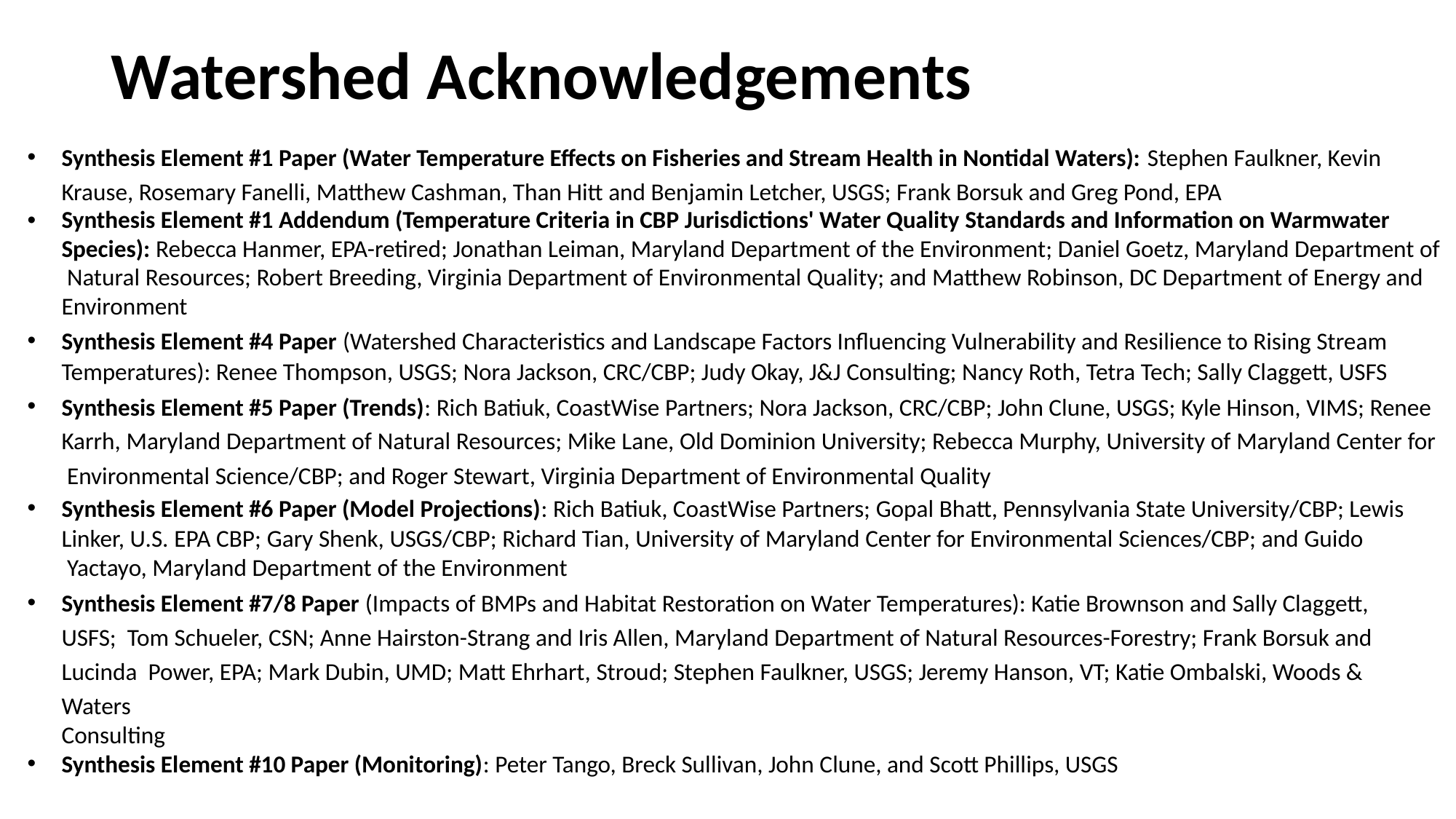

# Watershed Acknowledgements
Synthesis Element #1 Paper (Water Temperature Effects on Fisheries and Stream Health in Nontidal Waters): Stephen Faulkner, Kevin  Krause, Rosemary Fanelli, Matthew Cashman, Than Hitt and Benjamin Letcher, USGS; Frank Borsuk and Greg Pond, EPA
Synthesis Element #1 Addendum (Temperature Criteria in CBP Jurisdictions' Water Quality Standards and Information on Warmwater  Species): Rebecca Hanmer, EPA-retired; Jonathan Leiman, Maryland Department of the Environment; Daniel Goetz, Maryland Department of  Natural Resources; Robert Breeding, Virginia Department of Environmental Quality; and Matthew Robinson, DC Department of Energy and  Environment
Synthesis Element #4 Paper (Watershed Characteristics and Landscape Factors Influencing Vulnerability and Resilience to Rising Stream
Temperatures): Renee Thompson, USGS; Nora Jackson, CRC/CBP; Judy Okay, J&J Consulting; Nancy Roth, Tetra Tech; Sally Claggett, USFS
Synthesis Element #5 Paper (Trends): Rich Batiuk, CoastWise Partners; Nora Jackson, CRC/CBP; John Clune, USGS; Kyle Hinson, VIMS; Renee  Karrh, Maryland Department of Natural Resources; Mike Lane, Old Dominion University; Rebecca Murphy, University of Maryland Center for  Environmental Science/CBP; and Roger Stewart, Virginia Department of Environmental Quality
Synthesis Element #6 Paper (Model Projections): Rich Batiuk, CoastWise Partners; Gopal Bhatt, Pennsylvania State University/CBP; Lewis
Linker, U.S. EPA CBP; Gary Shenk, USGS/CBP; Richard Tian, University of Maryland Center for Environmental Sciences/CBP; and Guido  Yactayo, Maryland Department of the Environment
Synthesis Element #7/8 Paper (Impacts of BMPs and Habitat Restoration on Water Temperatures): Katie Brownson and Sally Claggett, USFS;  Tom Schueler, CSN; Anne Hairston-Strang and Iris Allen, Maryland Department of Natural Resources-Forestry; Frank Borsuk and Lucinda  Power, EPA; Mark Dubin, UMD; Matt Ehrhart, Stroud; Stephen Faulkner, USGS; Jeremy Hanson, VT; Katie Ombalski, Woods & Waters
Consulting
Synthesis Element #10 Paper (Monitoring): Peter Tango, Breck Sullivan, John Clune, and Scott Phillips, USGS